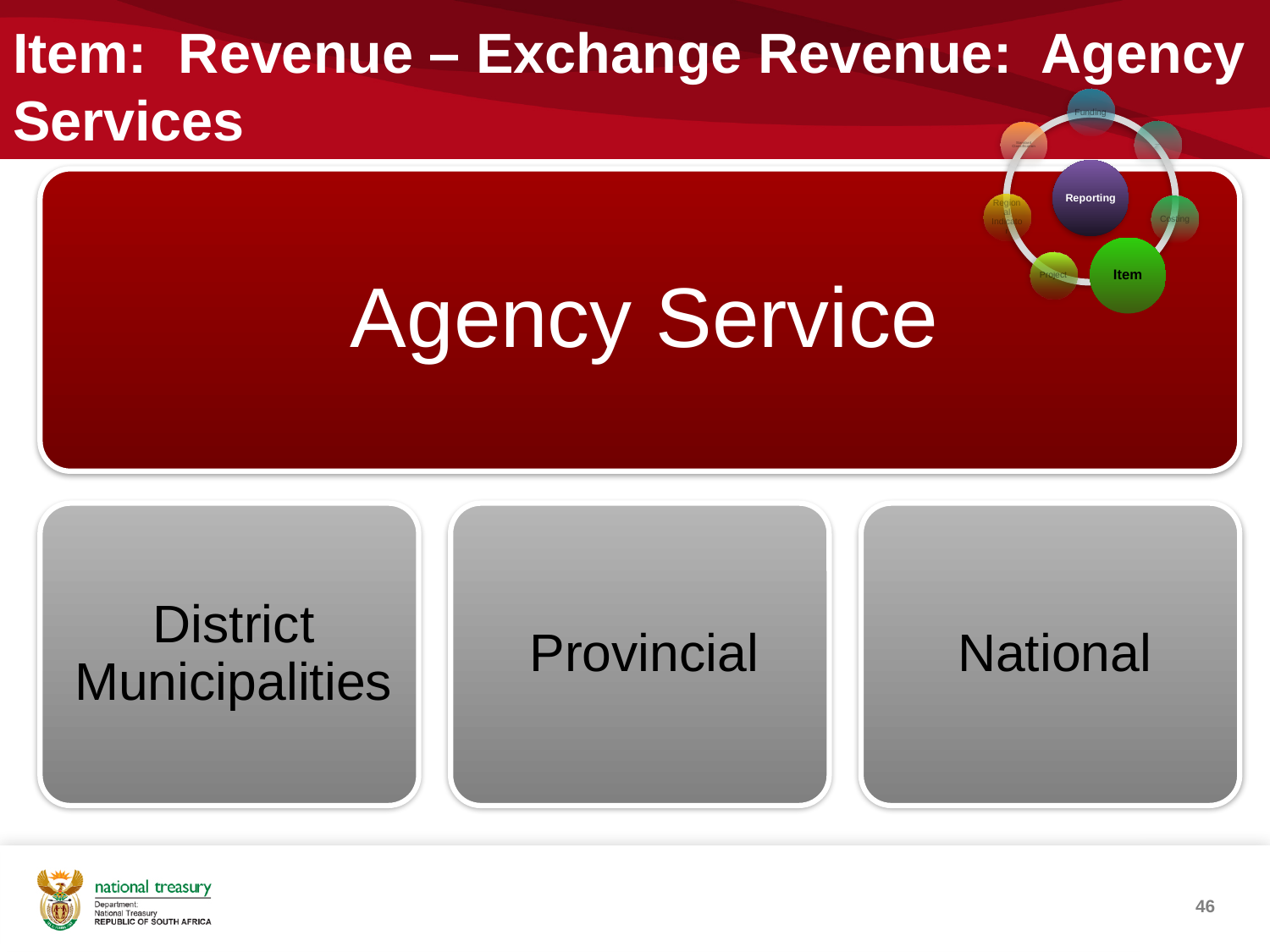

# Item:  Revenue – Exchange Revenue:  Agency Services
Reporting
Funding
Function
Costing
Item
Project
Regional Indicator
Standard Classification
Agency Service
District Municipalities
Provincial
National

46